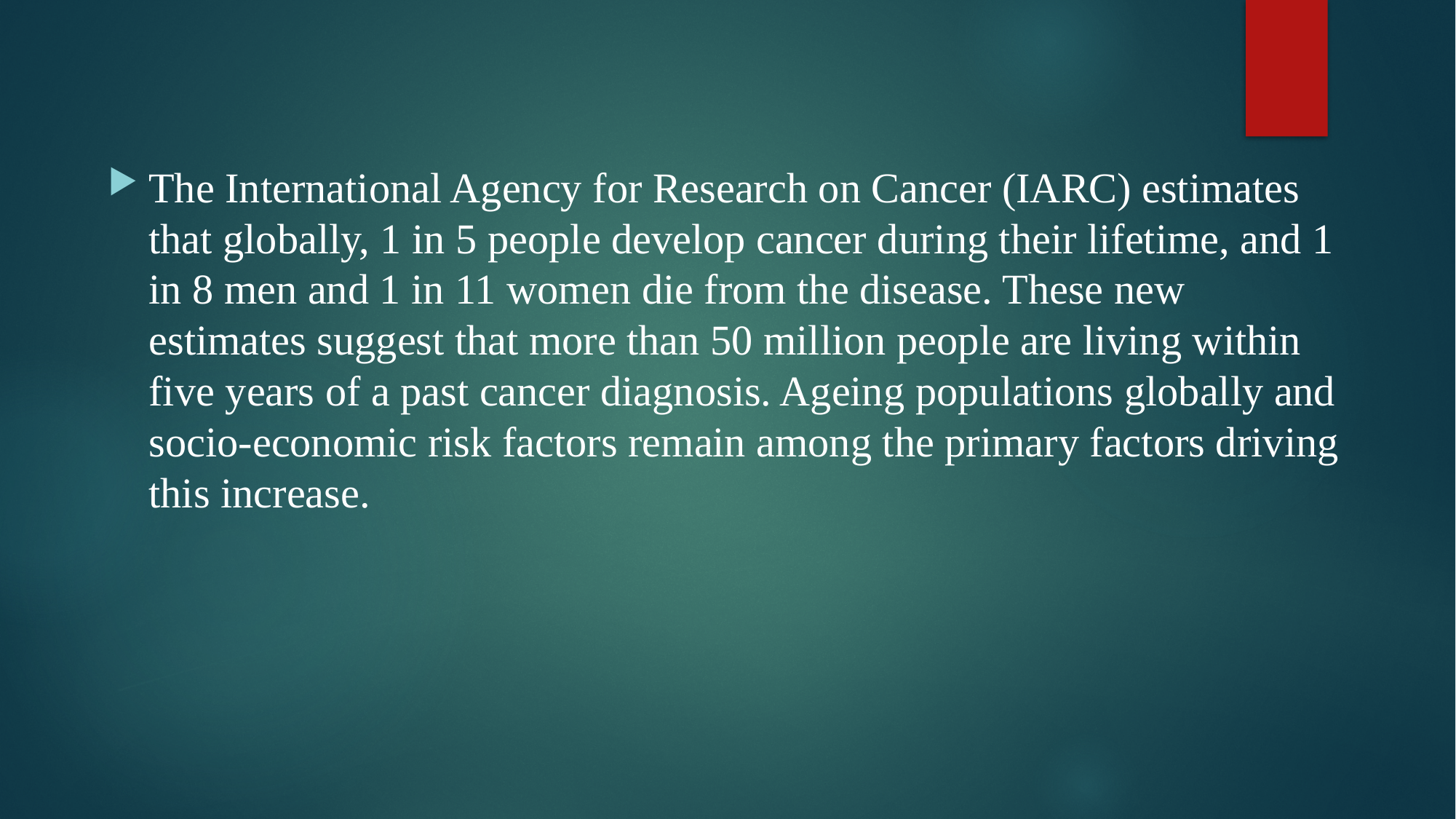

The International Agency for Research on Cancer (IARC) estimates that globally, 1 in 5 people develop cancer during their lifetime, and 1 in 8 men and 1 in 11 women die from the disease. These new estimates suggest that more than 50 million people are living within five years of a past cancer diagnosis. Ageing populations globally and socio-economic risk factors remain among the primary factors driving this increase.